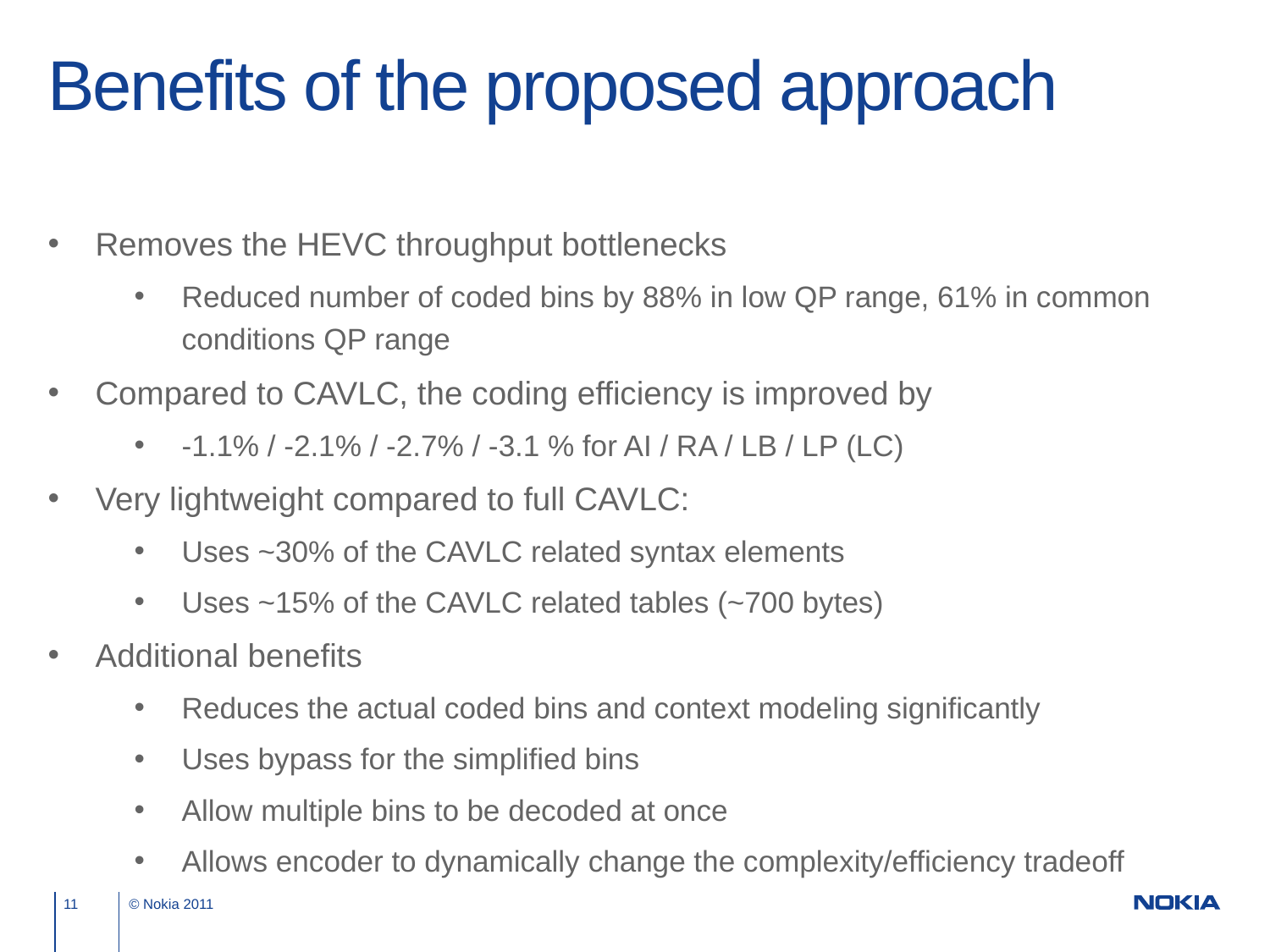

# Benefits of the proposed approach
Removes the HEVC throughput bottlenecks
Reduced number of coded bins by 88% in low QP range, 61% in common conditions QP range
Compared to CAVLC, the coding efficiency is improved by
-1.1% / -2.1% / -2.7% / -3.1 % for AI / RA / LB / LP (LC)
Very lightweight compared to full CAVLC:
Uses ~30% of the CAVLC related syntax elements
Uses ~15% of the CAVLC related tables (~700 bytes)
Additional benefits
Reduces the actual coded bins and context modeling significantly
Uses bypass for the simplified bins
Allow multiple bins to be decoded at once
Allows encoder to dynamically change the complexity/efficiency tradeoff
11
© Nokia 2011